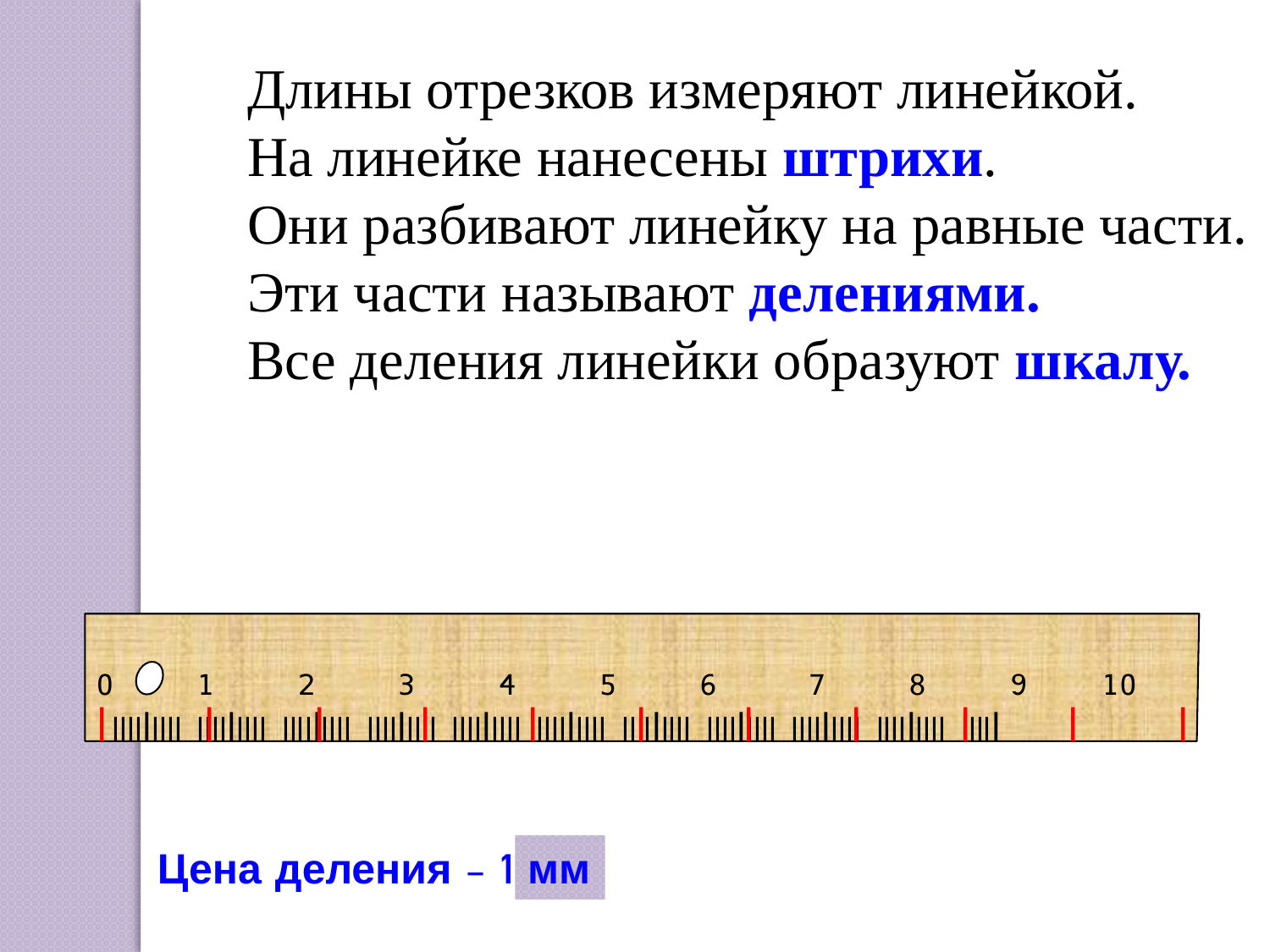

Длины отрезков измеряют линейкой.
На линейке нанесены штрихи.
Они разбивают линейку на равные части.
Эти части называют делениями.
Все деления линейки образуют шкалу.

0          1          2          3          4          5          6           7          8          9         10
I             I          I         I               I            I              I          I             I          I             I
 IIIIIIIII IIIIIIIII IIIIIIIII IIIIIIIII IIIIIIIII IIIIIIIII IIIIIIIII IIIIIIIII IIIIIIIII IIIIIIIII IIIII
Цена деления – 1 см
мм